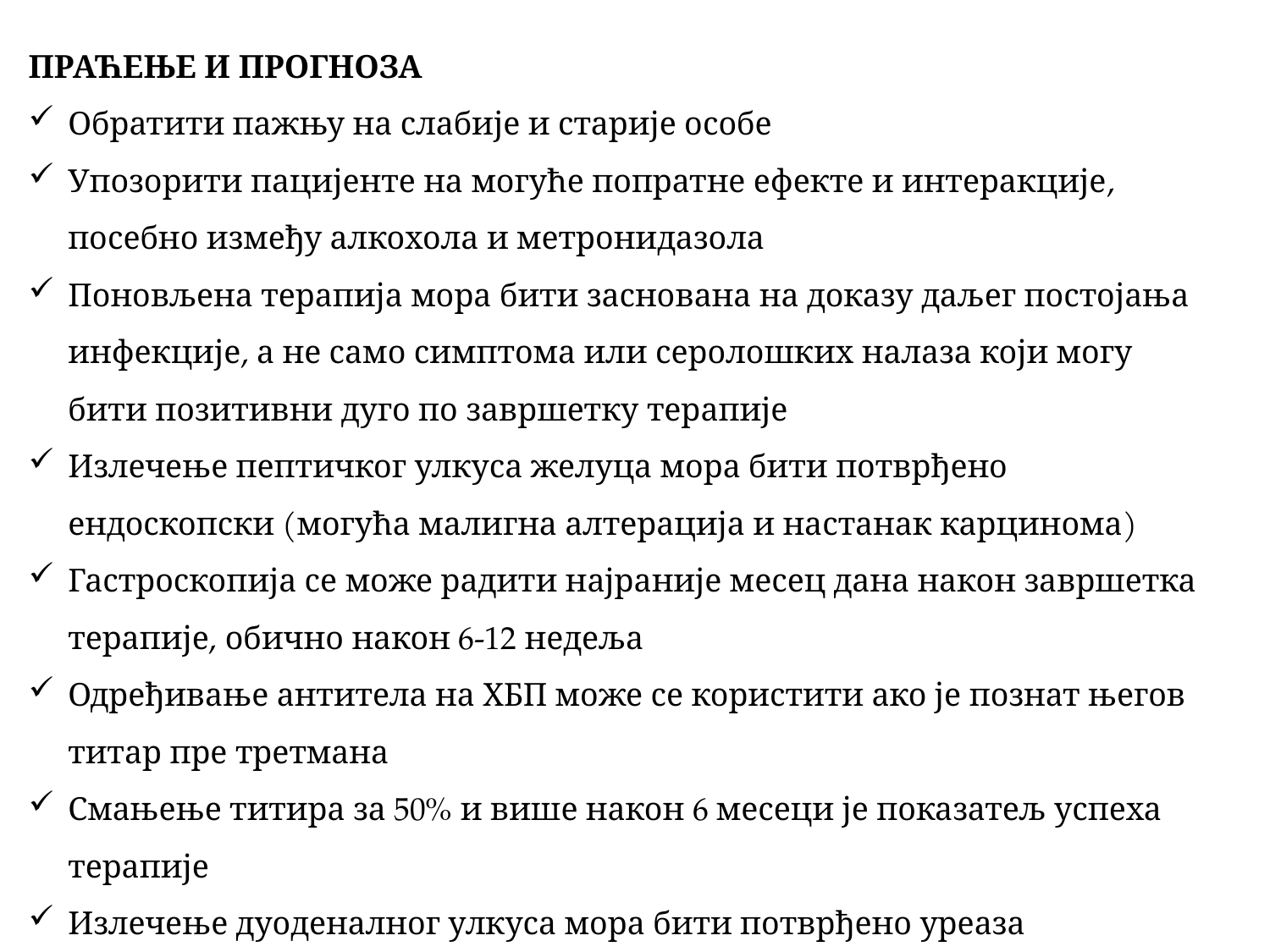

ПРАЋЕЊЕ И ПРОГНОЗА
Обратити пажњу на слабије и старије особе
Упозорити пацијенте на могуће попратне ефекте и интеракције, посебно између алкохола и метронидазола
Поновљена терапија мора бити заснована на доказу даљег постојања инфекције, а не само симптома или серолошких налаза који могу бити позитивни дуго по завршетку терапије
Излечење пептичког улкуса желуца мора бити потврђено ендоскопски (могућа малигна алтерација и настанак карцинома)
Гастроскопија се може радити најраније месец дана након завршетка терапије, обично након 6-12 недеља
Одређивање антитела на ХБП може се користити ако је познат његов титар пре третмана
Смањење титира за 50% и више након 6 месеци је показатељ успеха терапије
Излечење дуоденалног улкуса мора бити потврђено уреаза издисајним тестом, месец дана након спроведеног третмана